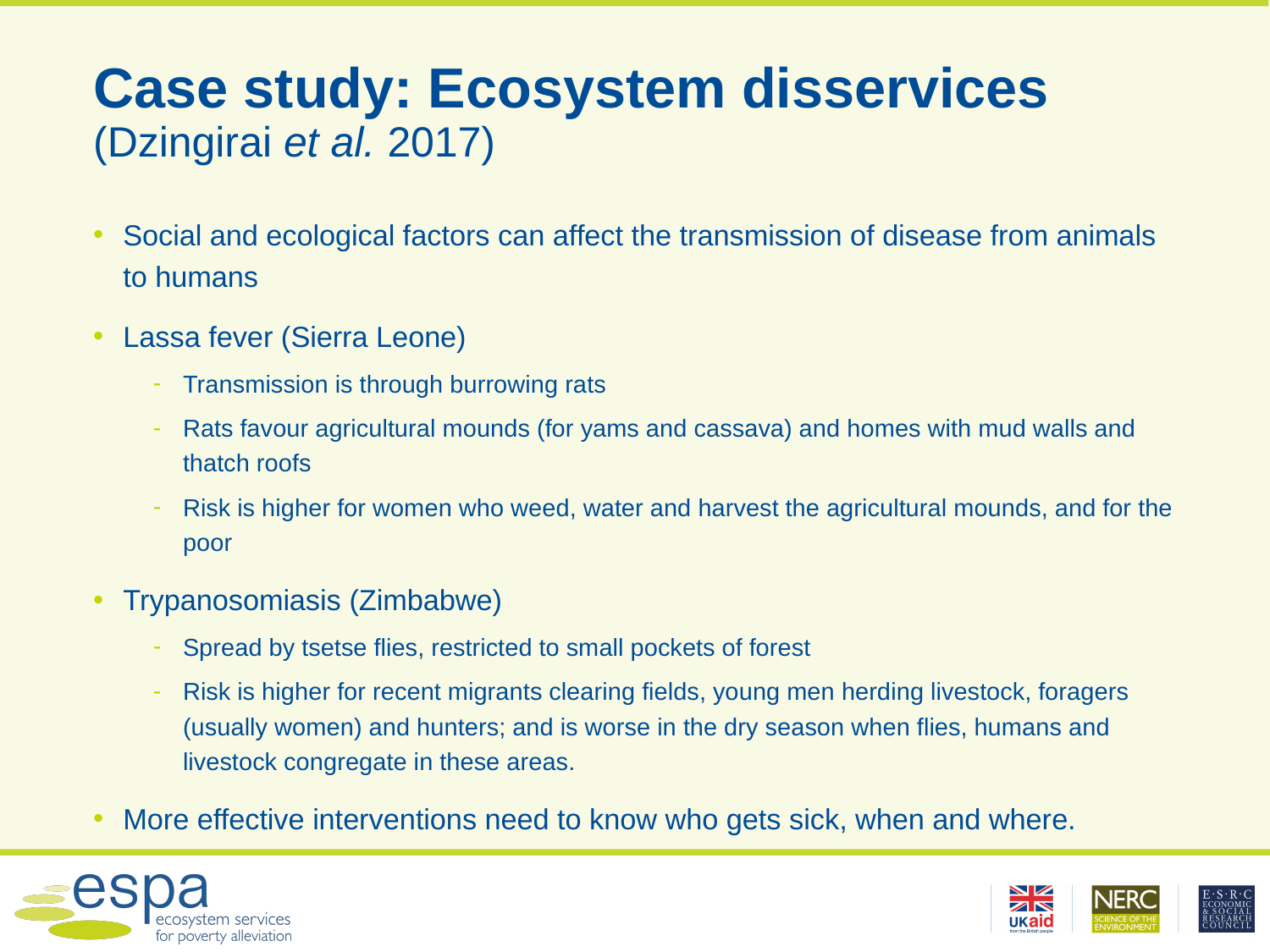

# Case study: Ecosystem disservices (Dzingirai et al. 2017)
Social and ecological factors can affect the transmission of disease from animals to humans
Lassa fever (Sierra Leone)
Transmission is through burrowing rats
Rats favour agricultural mounds (for yams and cassava) and homes with mud walls and thatch roofs
Risk is higher for women who weed, water and harvest the agricultural mounds, and for the poor
Trypanosomiasis (Zimbabwe)
Spread by tsetse flies, restricted to small pockets of forest
Risk is higher for recent migrants clearing fields, young men herding livestock, foragers (usually women) and hunters; and is worse in the dry season when flies, humans and livestock congregate in these areas.
More effective interventions need to know who gets sick, when and where.